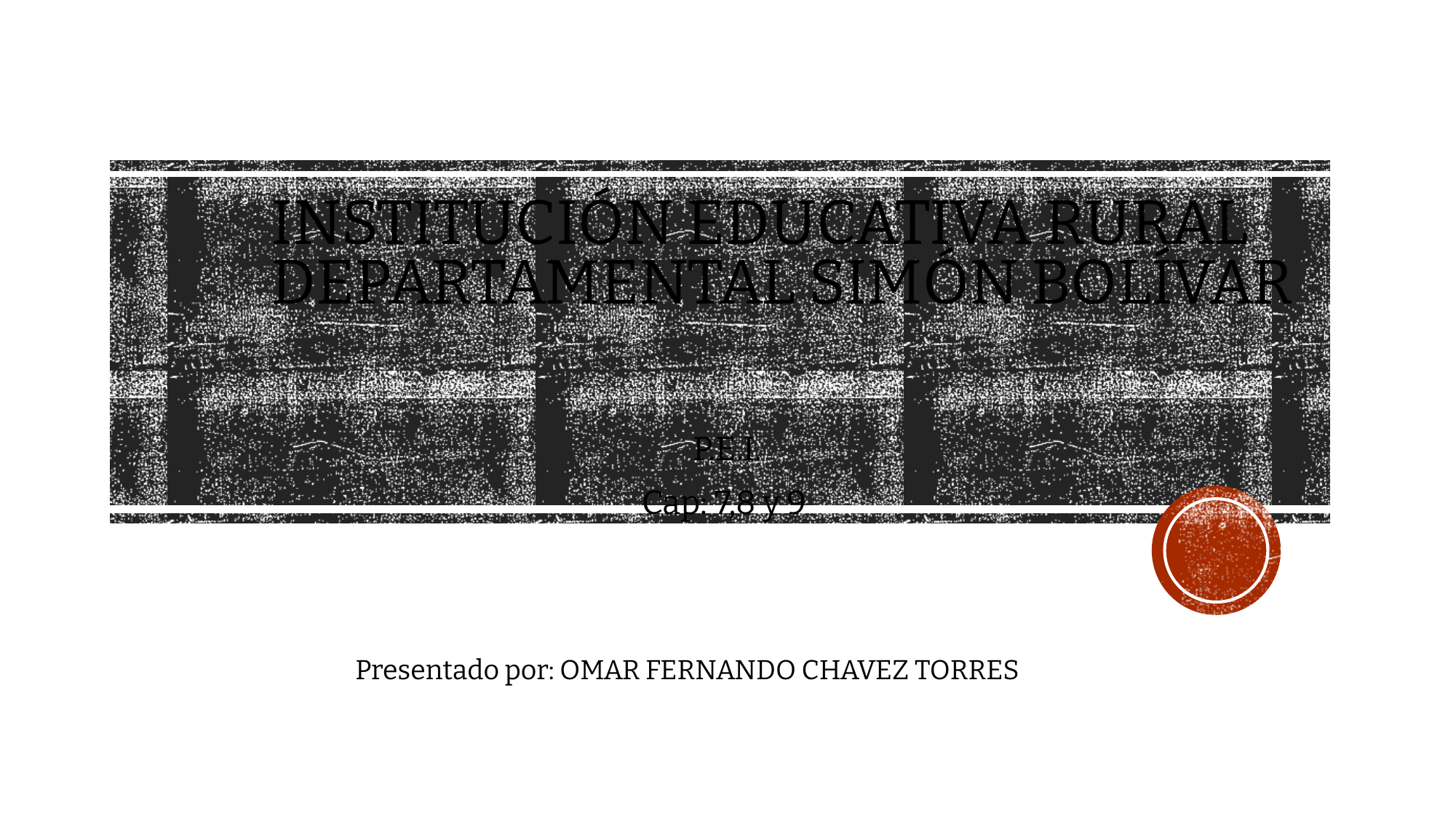

# INSTITUCIÓN EDUCATIVA RURAL DEPARTAMENTAL SIMÓN BOLÍVAR
P.E.I.
Cap: 7,8 y 9
Presentado por: OMAR FERNANDO CHAVEZ TORRES